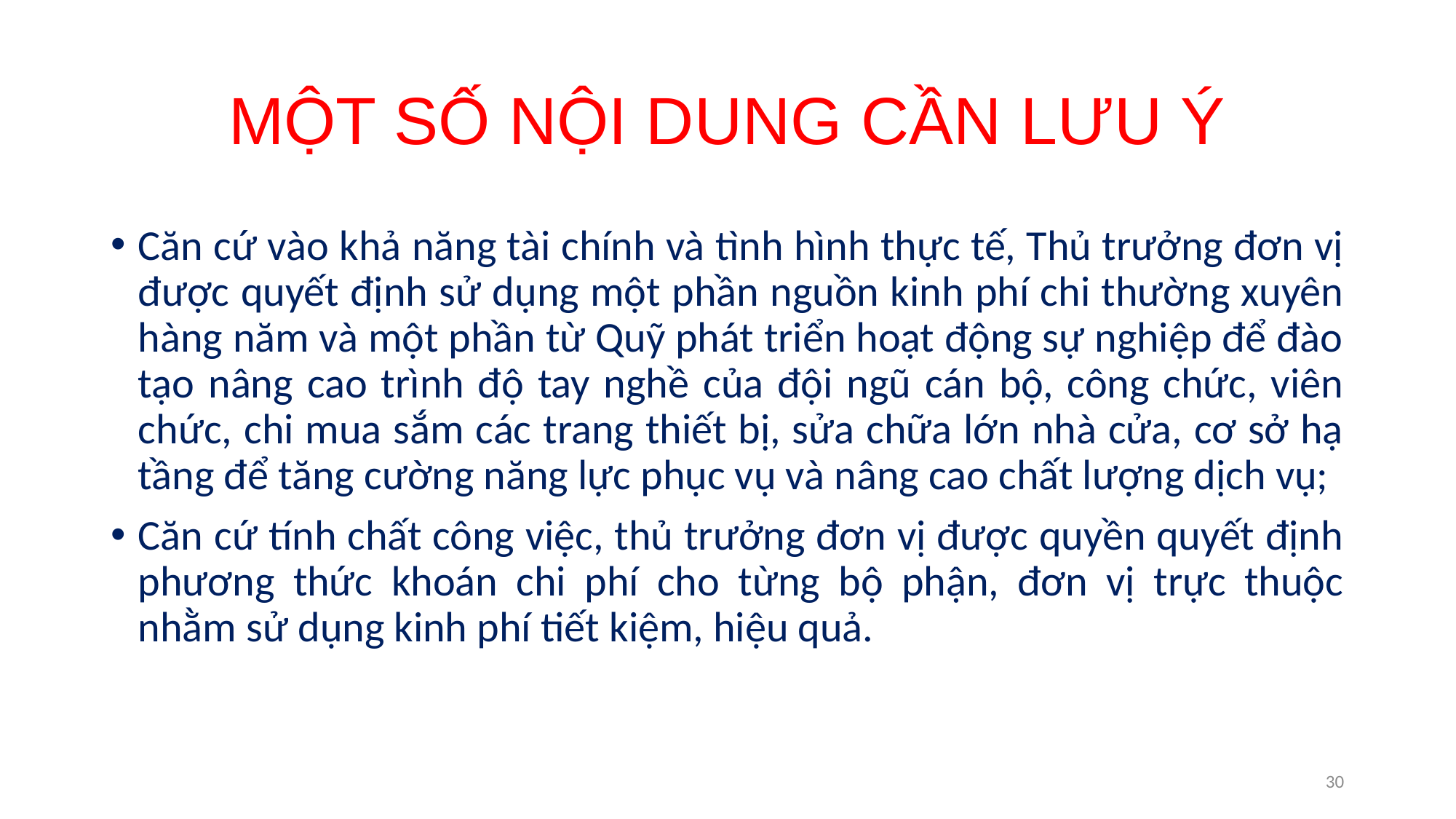

# MỘT SỐ NỘI DUNG CẦN LƯU Ý
Căn cứ vào khả năng tài chính và tình hình thực tế, Thủ trưởng đơn vị được quyết định sử dụng một phần nguồn kinh phí chi thường xuyên hàng năm và một phần từ Quỹ phát triển hoạt động sự nghiệp để đào tạo nâng cao trình độ tay nghề của đội ngũ cán bộ, công chức, viên chức, chi mua sắm các trang thiết bị, sửa chữa lớn nhà cửa, cơ sở hạ tầng để tăng cường năng lực phục vụ và nâng cao chất lượng dịch vụ;
Căn cứ tính chất công việc, thủ trưởng đơn vị được quyền quyết định phương thức khoán chi phí cho từng bộ phận, đơn vị trực thuộc nhằm sử dụng kinh phí tiết kiệm, hiệu quả.

30